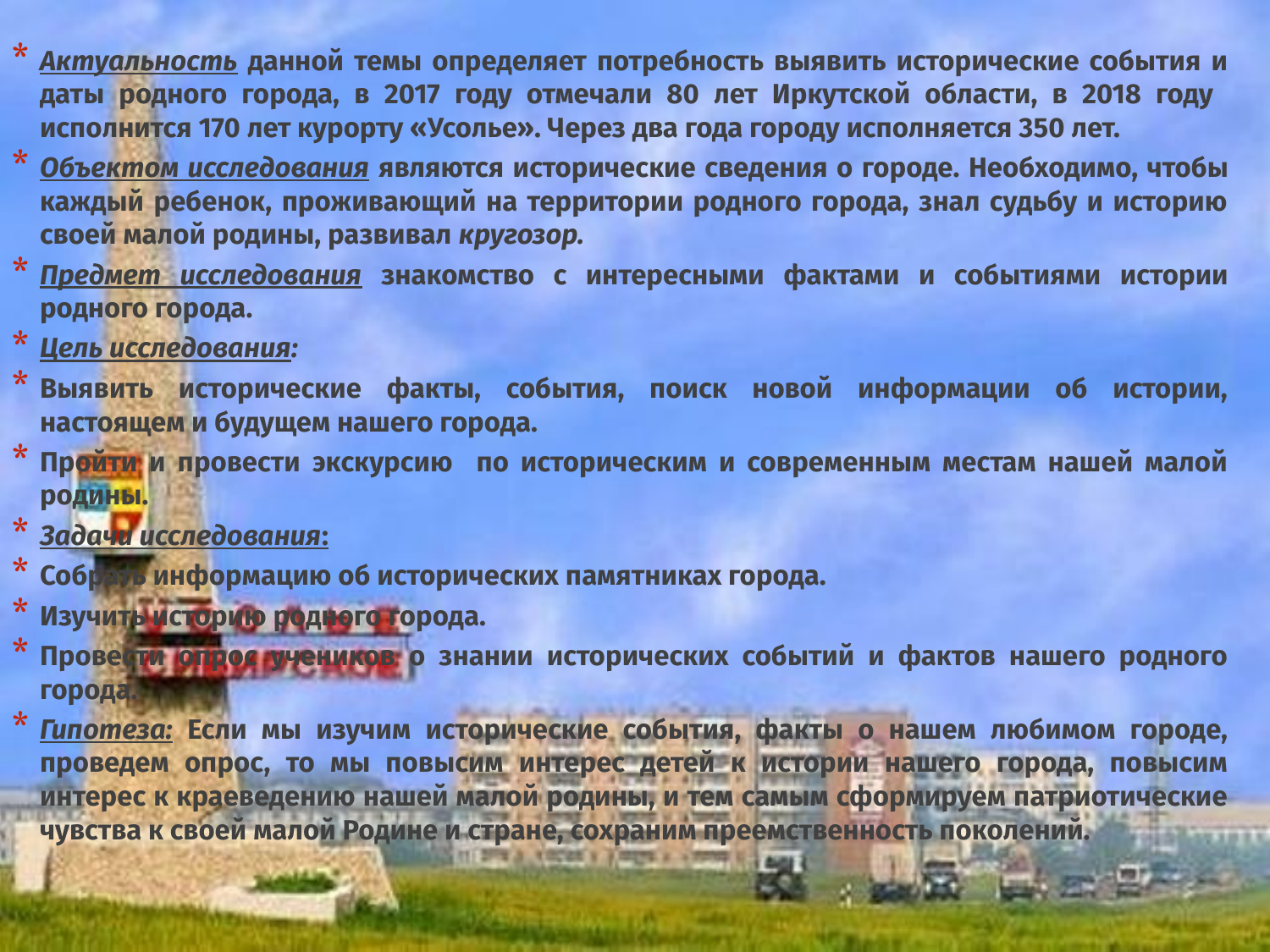

#
Актуальность данной темы определяет потребность выявить исторические события и даты родного города, в 2017 году отмечали 80 лет Иркутской области, в 2018 году  исполнится 170 лет курорту «Усолье». Через два года городу исполняется 350 лет.
Объектом исследования являются исторические сведения о городе. Необходимо, чтобы каждый ребенок, проживающий на территории родного города, знал судьбу и историю своей малой родины, развивал кругозор.
Предмет исследования знакомство с интересными фактами и событиями истории родного города.
Цель исследования:
Выявить исторические факты, события, поиск новой информации об истории, настоящем и будущем нашего города.
Пройти и провести экскурсию  по историческим и современным местам нашей малой родины.
Задачи исследования:
Собрать информацию об исторических памятниках города.
Изучить историю родного города.
Провести опрос учеников о знании исторических событий и фактов нашего родного города.
Гипотеза: Если мы изучим исторические события, факты о нашем любимом городе, проведем опрос, то мы повысим интерес детей к истории нашего города, повысим интерес к краеведению нашей малой родины, и тем самым сформируем патриотические чувства к своей малой Родине и стране, сохраним преемственность поколений.